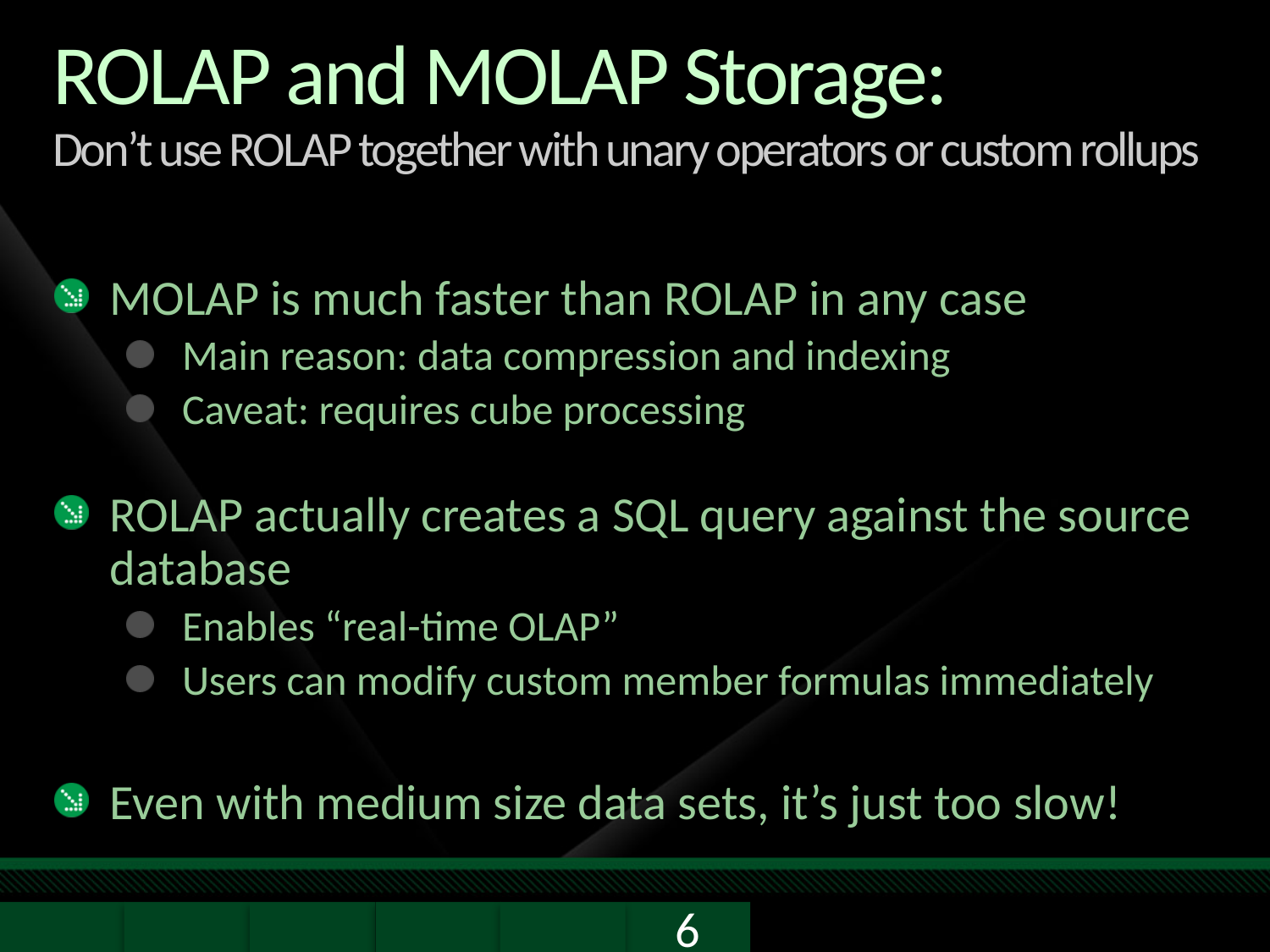

# ROLAP and MOLAP Storage: Don’t use ROLAP together with unary operators or custom rollups

MOLAP is much faster than ROLAP in any case
Main reason: data compression and indexing
Caveat: requires cube processing
ROLAP actually creates a SQL query against the source database
Enables “real-time OLAP”
Users can modify custom member formulas immediately

Even with medium size data sets, it’s just too slow!

6